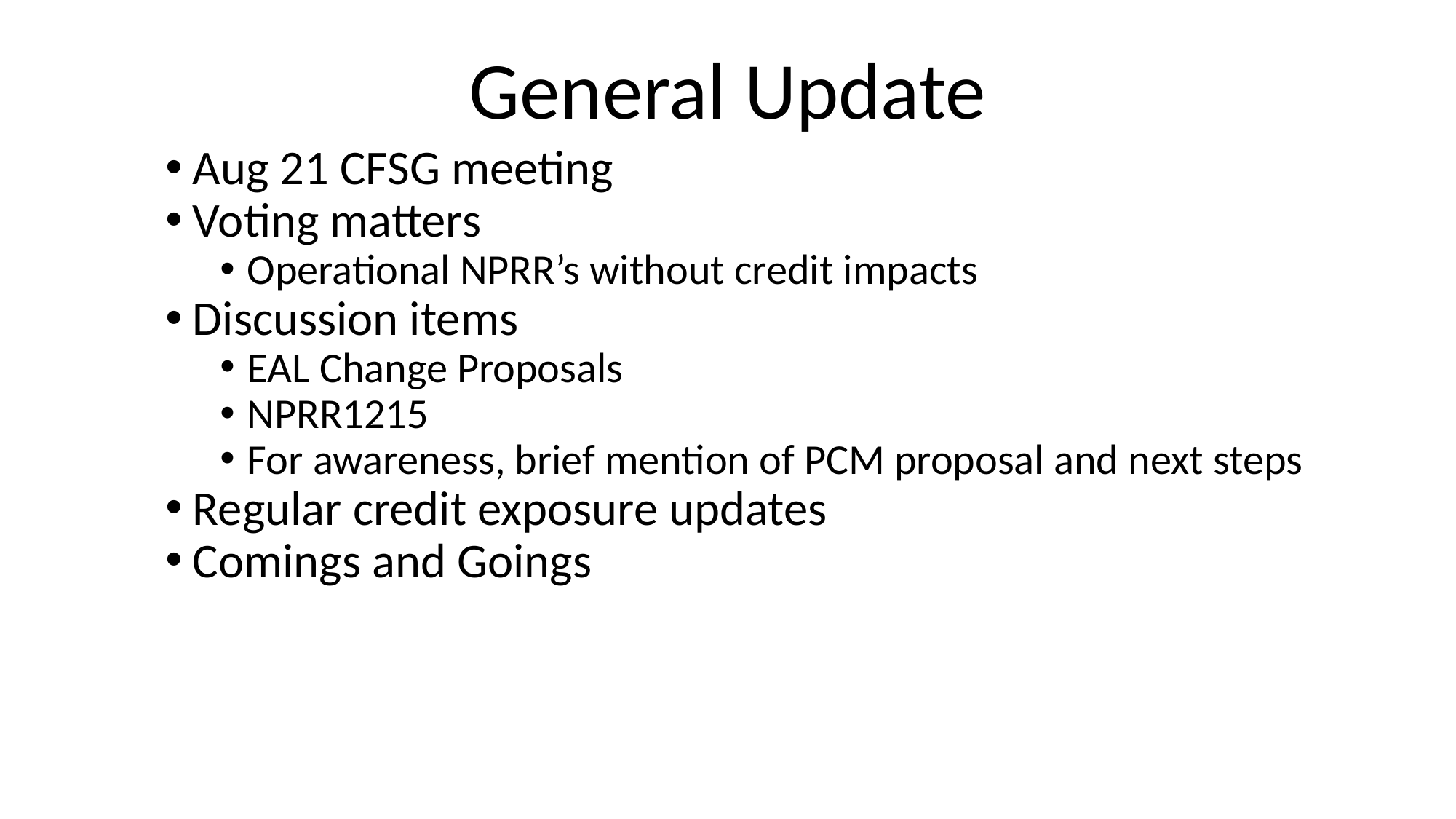

# General Update
Aug 21 CFSG meeting
Voting matters
Operational NPRR’s without credit impacts
Discussion items
EAL Change Proposals
NPRR1215
For awareness, brief mention of PCM proposal and next steps
Regular credit exposure updates
Comings and Goings